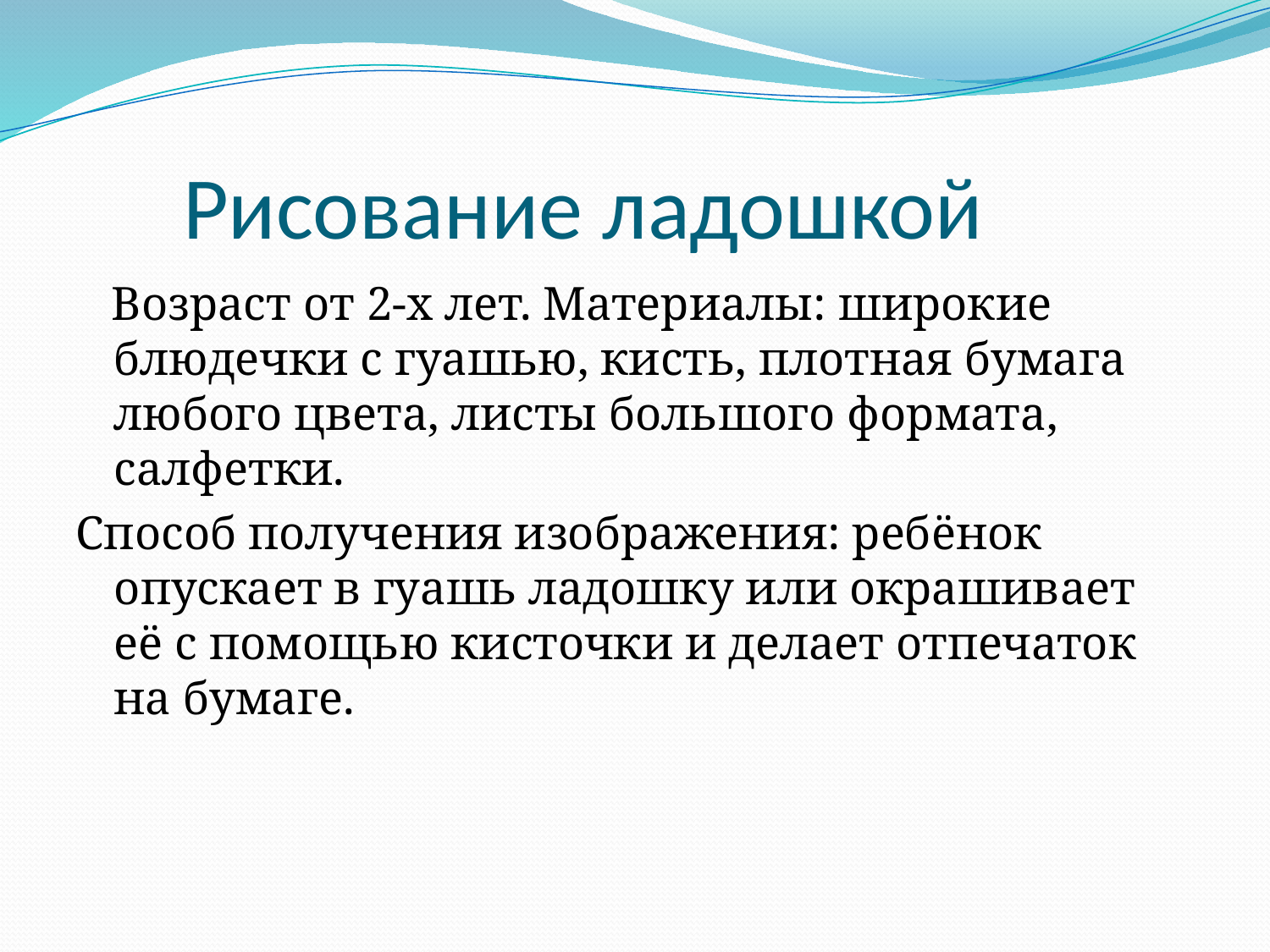

# Рисование ладошкой
   Возраст от 2-х лет. Материалы: широкие блюдечки с гуашью, кисть, плотная бумага любого цвета, листы большого формата, салфетки.
Способ получения изображения: ребёнок опускает в гуашь ладошку или окрашивает её с помощью кисточки и делает отпечаток на бумаге.